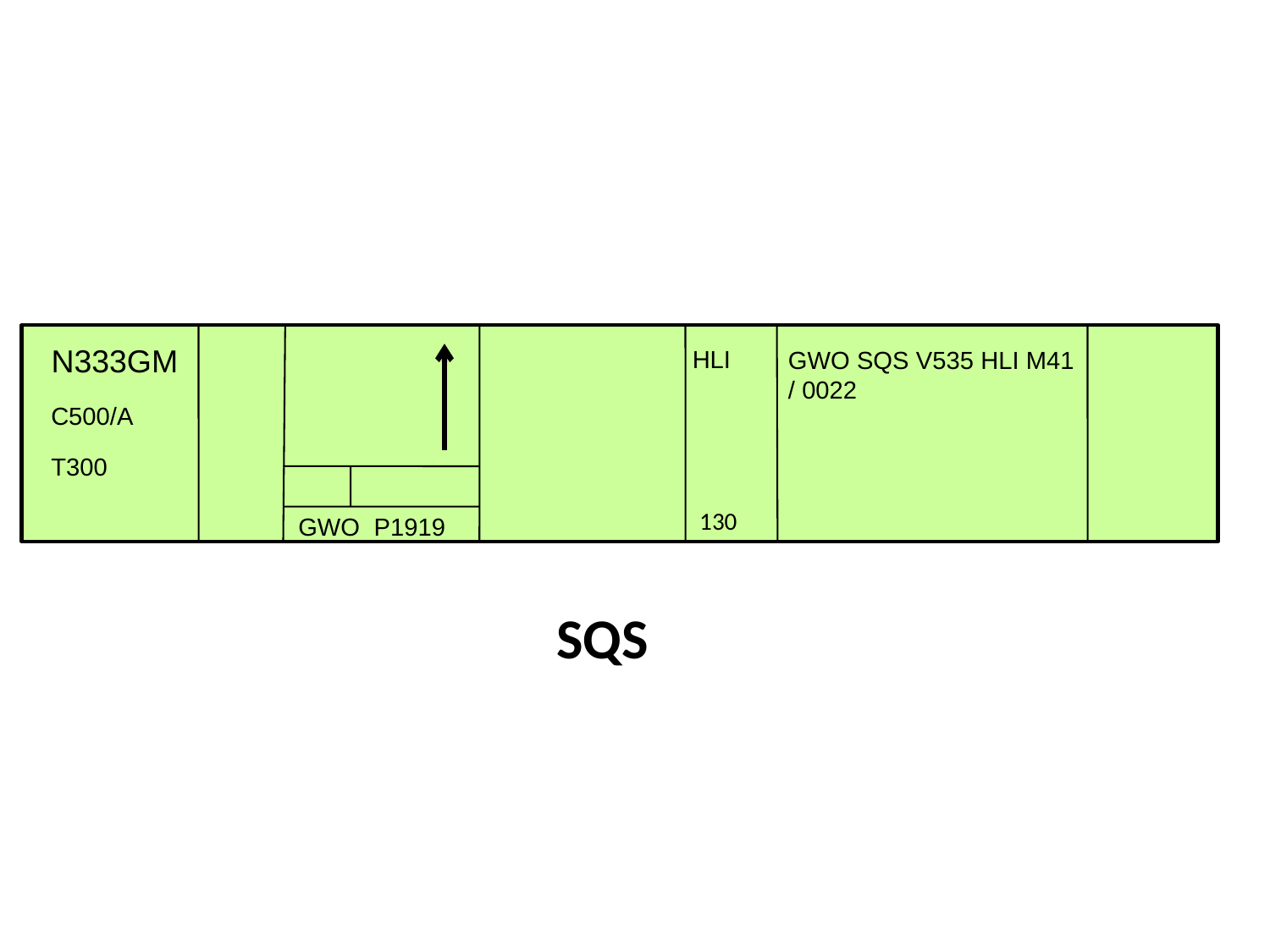

N333GM
HLI

GWO SQS V535 HLI M41 / 0022

C500/A

T300

130

GWO  P1919

SQS